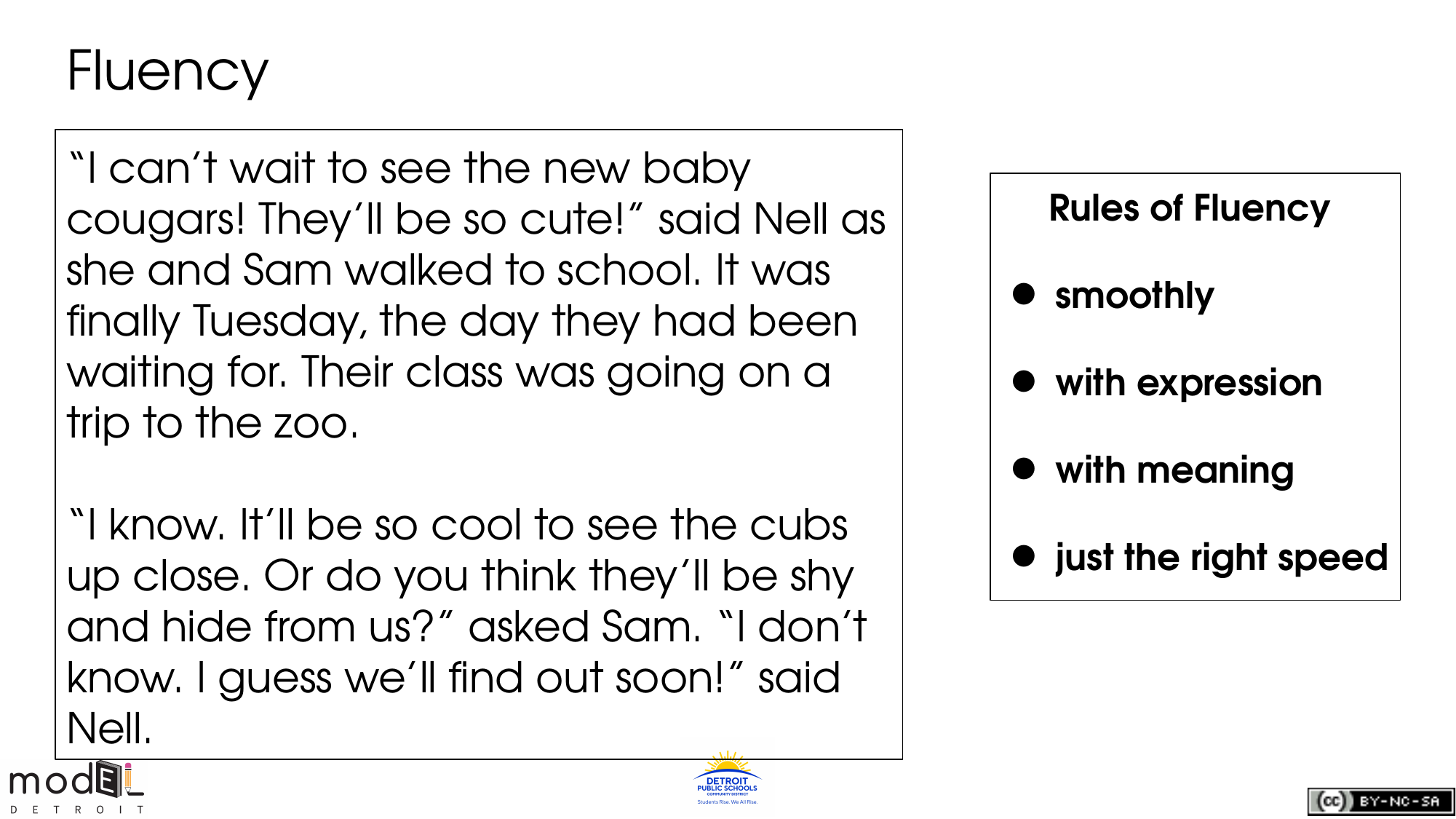

Fluency
“I can’t wait to see the new baby cougars! They’ll be so cute!” said Nell as she and Sam walked to school. It was finally Tuesday, the day they had been waiting for. Their class was going on a trip to the zoo.
“I know. It’ll be so cool to see the cubs up close. Or do you think they’ll be shy and hide from us?” asked Sam. “I don’t know. I guess we’ll find out soon!” said Nell.

Rules of Fluency

smoothly

with expression

with meaning

just the right speed